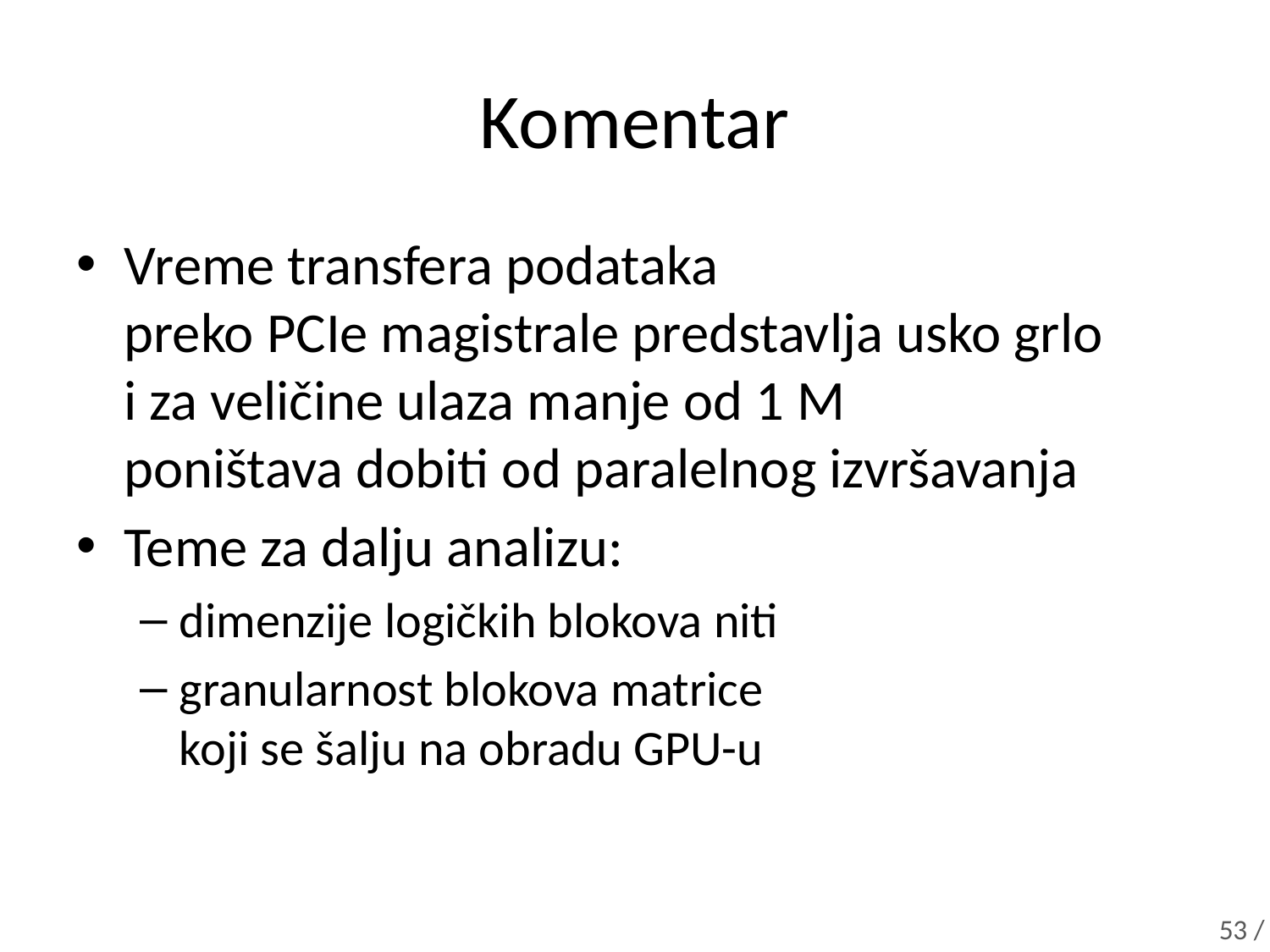

# Komentar
Vreme transfera podataka
preko PCIe magistrale predstavlja usko grlo
i za veličine ulaza manje od 1 M
poništava dobiti od paralelnog izvršavanja
Teme za dalju analizu:
dimenzije logičkih blokova niti
granularnost blokova matrice
koji se šalju na obradu GPU-u